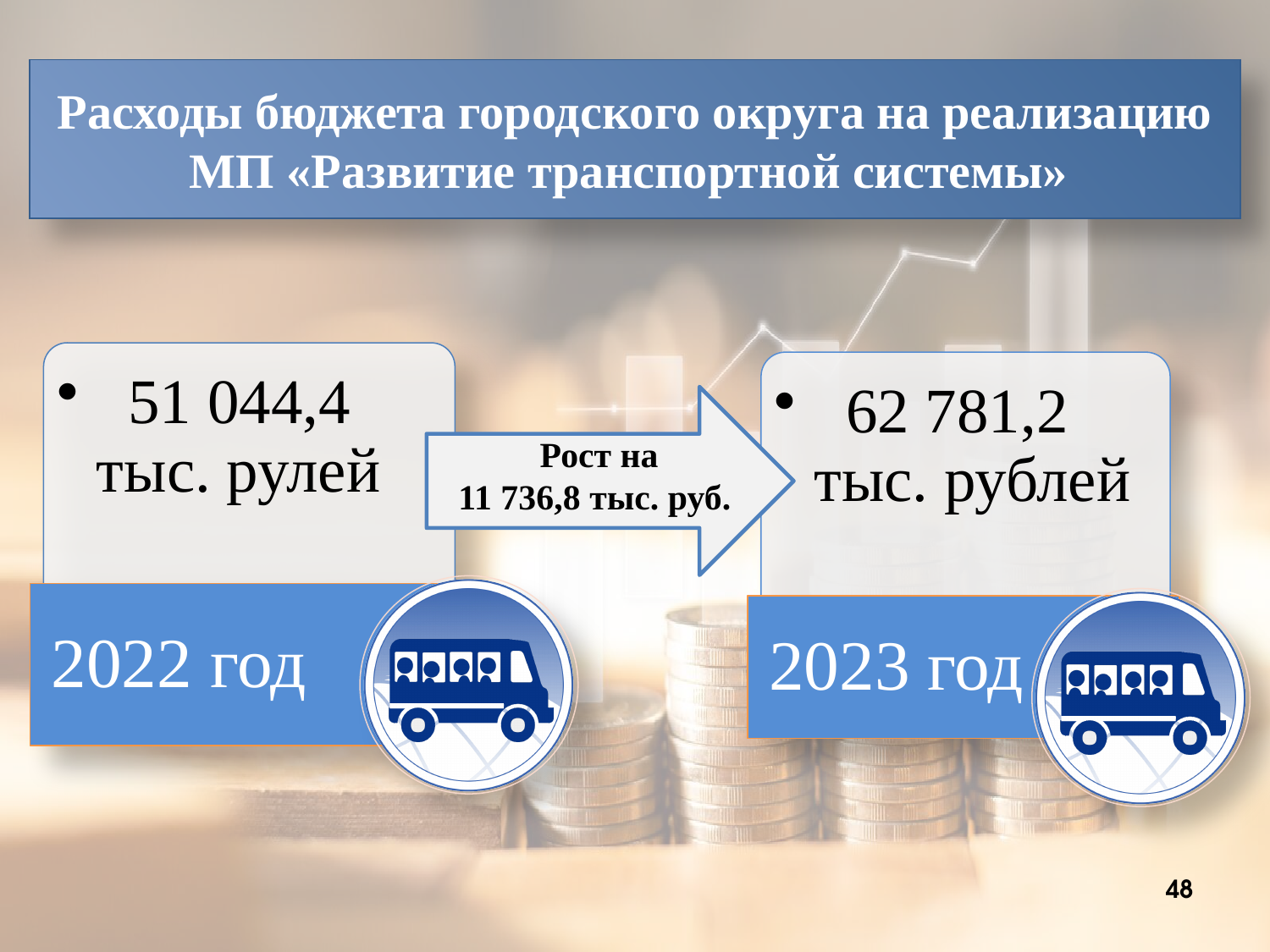

Расходы бюджета городского округа на реализацию
МП «Развитие транспортной системы»
  51 044,4 тыс. рулей
2022 год
  62 781,2 тыс. рублей
2023 год

  Рост на
 11 736,8 тыс. руб.
48